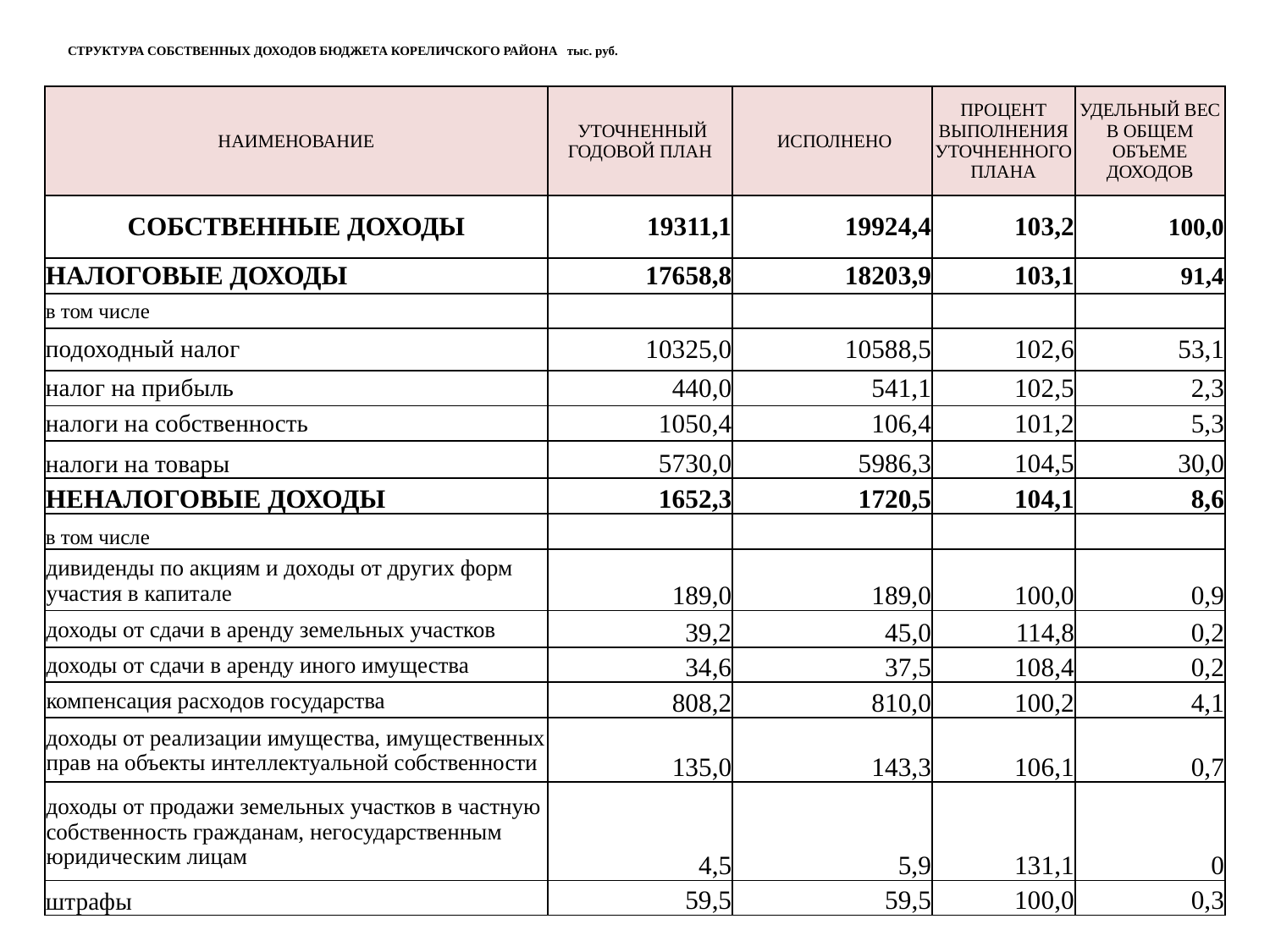

# СТРУКТУРА СОБСТВЕННЫХ ДОХОДОВ БЮДЖЕТА КОРЕЛИЧСКОГО РАЙОНА   тыс. руб.
| НАИМЕНОВАНИЕ | УТОЧНЕННЫЙ ГОДОВОЙ ПЛАН | ИСПОЛНЕНО | ПРОЦЕНТ ВЫПОЛНЕНИЯ УТОЧНЕННОГО ПЛАНА | УДЕЛЬНЫЙ ВЕС В ОБЩЕМ ОБЪЕМЕ ДОХОДОВ |
| --- | --- | --- | --- | --- |
| СОБСТВЕННЫЕ ДОХОДЫ | 19311,1 | 19924,4 | 103,2 | 100,0 |
| НАЛОГОВЫЕ ДОХОДЫ | 17658,8 | 18203,9 | 103,1 | 91,4 |
| в том числе |  |  |  |  |
| подоходный налог | 10325,0 | 10588,5 | 102,6 | 53,1 |
| налог на прибыль | 440,0 | 541,1 | 102,5 | 2,3 |
| налоги на собственность | 1050,4 | 106,4 | 101,2 | 5,3 |
| налоги на товары | 5730,0 | 5986,3 | 104,5 | 30,0 |
| НЕНАЛОГОВЫЕ ДОХОДЫ | 1652,3 | 1720,5 | 104,1 | 8,6 |
| в том числе |  |  |  |  |
| дивиденды по акциям и доходы от других форм участия в капитале | 189,0 | 189,0 | 100,0 | 0,9 |
| доходы от сдачи в аренду земельных участков | 39,2 | 45,0 | 114,8 | 0,2 |
| доходы от сдачи в аренду иного имущества | 34,6 | 37,5 | 108,4 | 0,2 |
| компенсация расходов государства | 808,2 | 810,0 | 100,2 | 4,1 |
| доходы от реализации имущества, имущественных прав на объекты интеллектуальной собственности | 135,0 | 143,3 | 106,1 | 0,7 |
| доходы от продажи земельных участков в частную собственность гражданам, негосударственным юридическим лицам | 4,5 | 5,9 | 131,1 | 0 |
| штрафы | 59,5 | 59,5 | 100,0 | 0,3 |